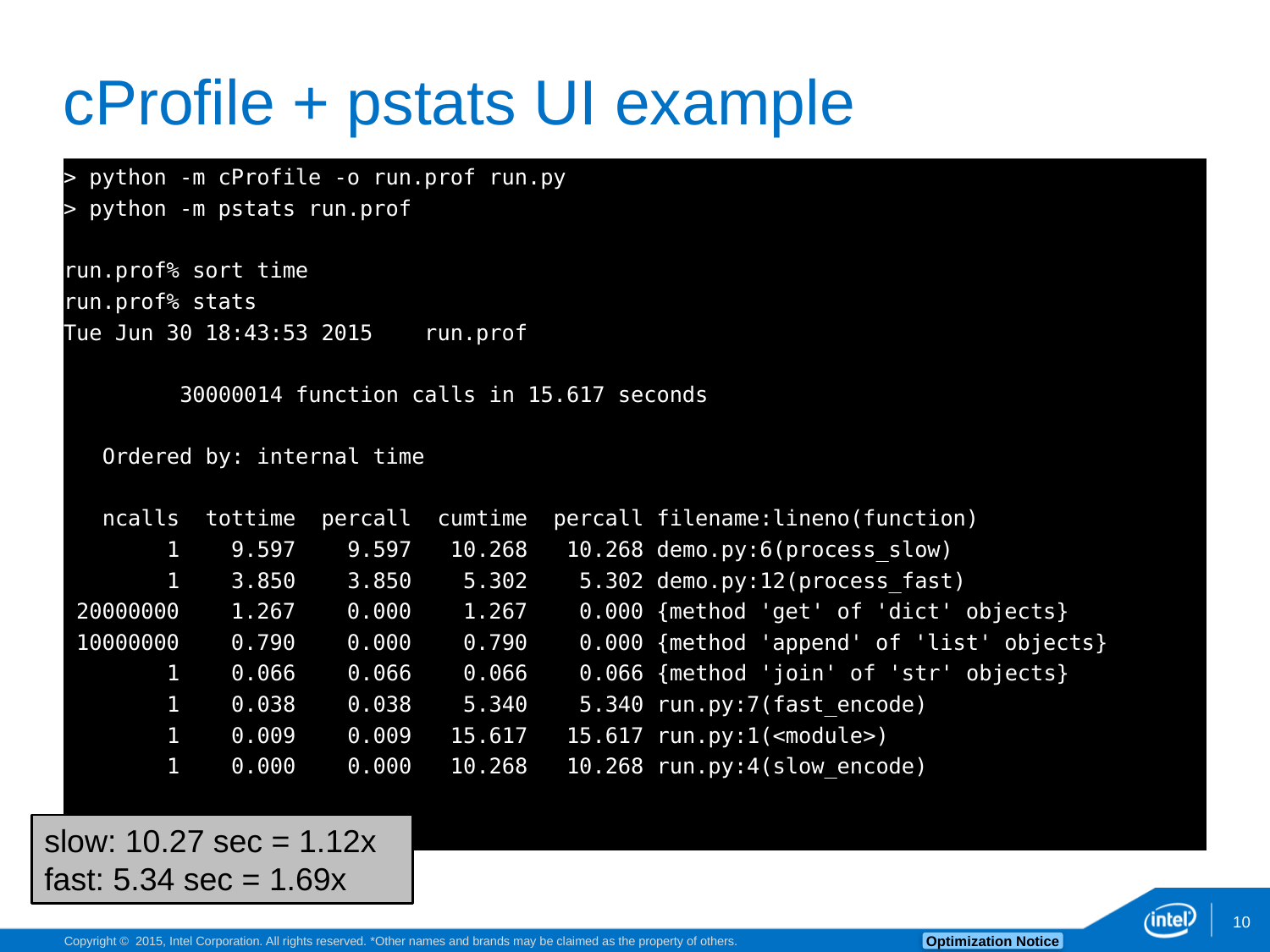

# cProfile + pstats UI example
> python -m cProfile -o run.prof run.py
> python -m pstats run.prof

run.prof% sort time
run.prof% stats
Tue Jun 30 18:43:53 2015    run.prof

         30000014 function calls in 15.617 seconds

   Ordered by: internal time

   ncalls  tottime  percall  cumtime  percall filename:lineno(function)
        1    9.597    9.597   10.268   10.268 demo.py:6(process_slow)
        1    3.850    3.850    5.302    5.302 demo.py:12(process_fast)
 20000000    1.267    0.000    1.267    0.000 {method 'get' of 'dict' objects}
 10000000    0.790    0.000    0.790    0.000 {method 'append' of 'list' objects}
        1    0.066    0.066    0.066    0.066 {method 'join' of 'str' objects}
        1    0.038    0.038    5.340    5.340 run.py:7(fast_encode)
        1    0.009    0.009   15.617   15.617 run.py:1(<module>)
        1    0.000    0.000   10.268   10.268 run.py:4(slow_encode)

slow: 10.27 sec = 1.12x
fast: 5.34 sec = 1.69x
10